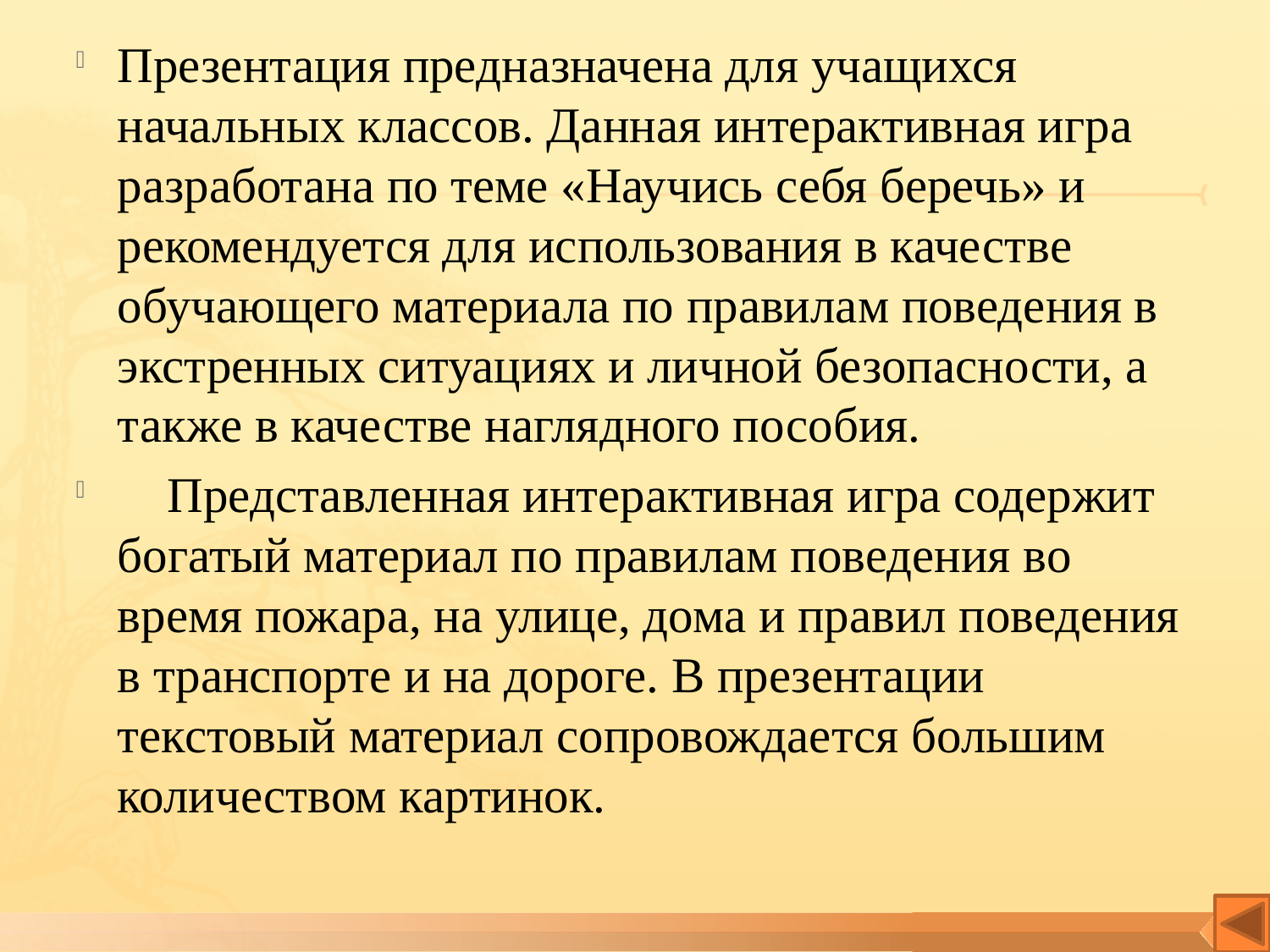

Презентация предназначена для учащихся начальных классов. Данная интерактивная игра разработана по теме «Научись себя беречь» и рекомендуется для использования в качестве обучающего материала по правилам поведения в экстренных ситуациях и личной безопасности, а также в качестве наглядного пособия.
    Представленная интерактивная игра содержит богатый материал по правилам поведения во время пожара, на улице, дома и правил поведения в транспорте и на дороге. В презентации текстовый материал сопровождается большим количеством картинок.